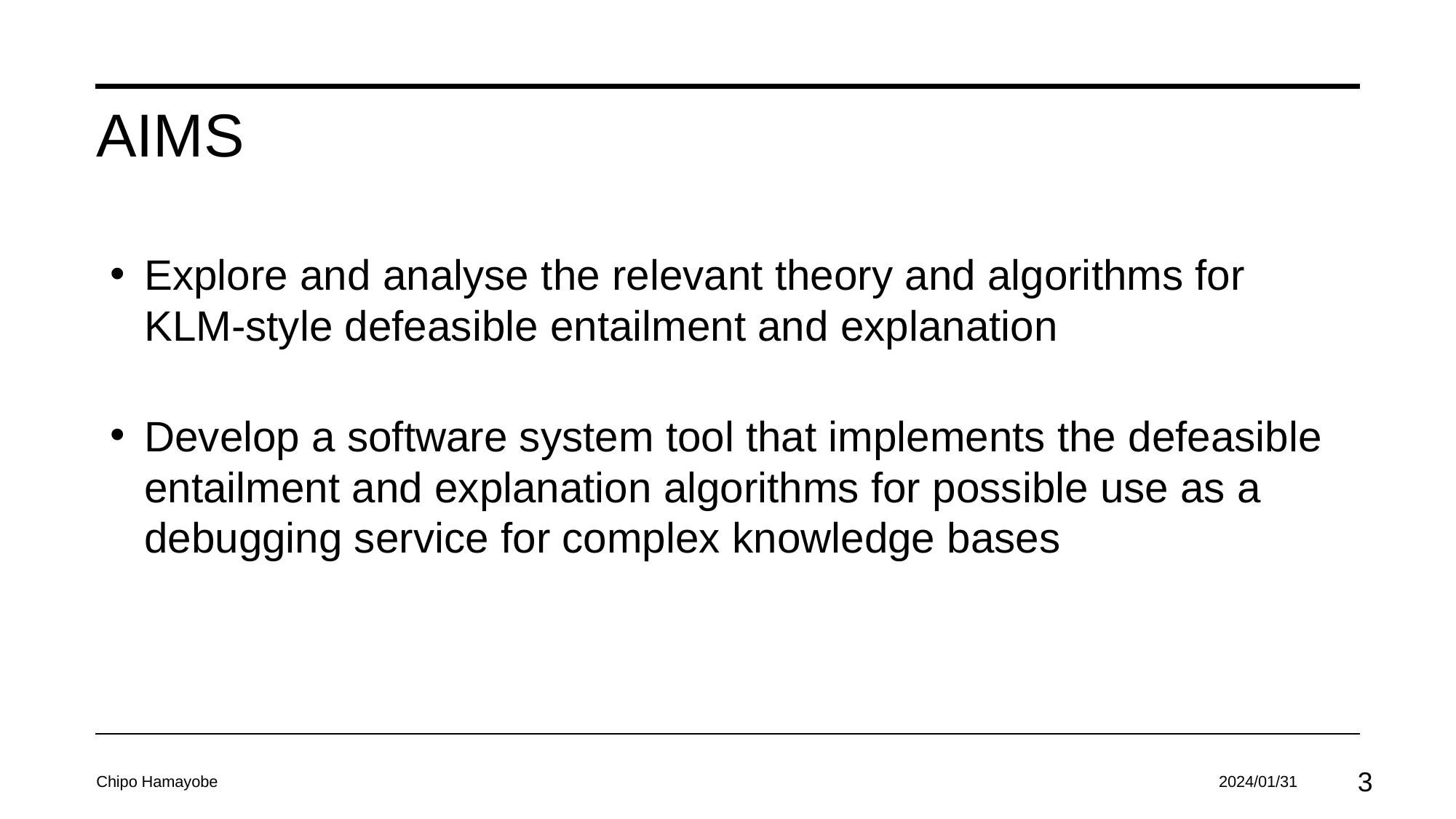

# AIMS
Explore and analyse the relevant theory and algorithms for KLM-style defeasible entailment and explanation
Develop a software system tool that implements the defeasible entailment and explanation algorithms for possible use as a debugging service for complex knowledge bases
Chipo Hamayobe
2024/01/31
3